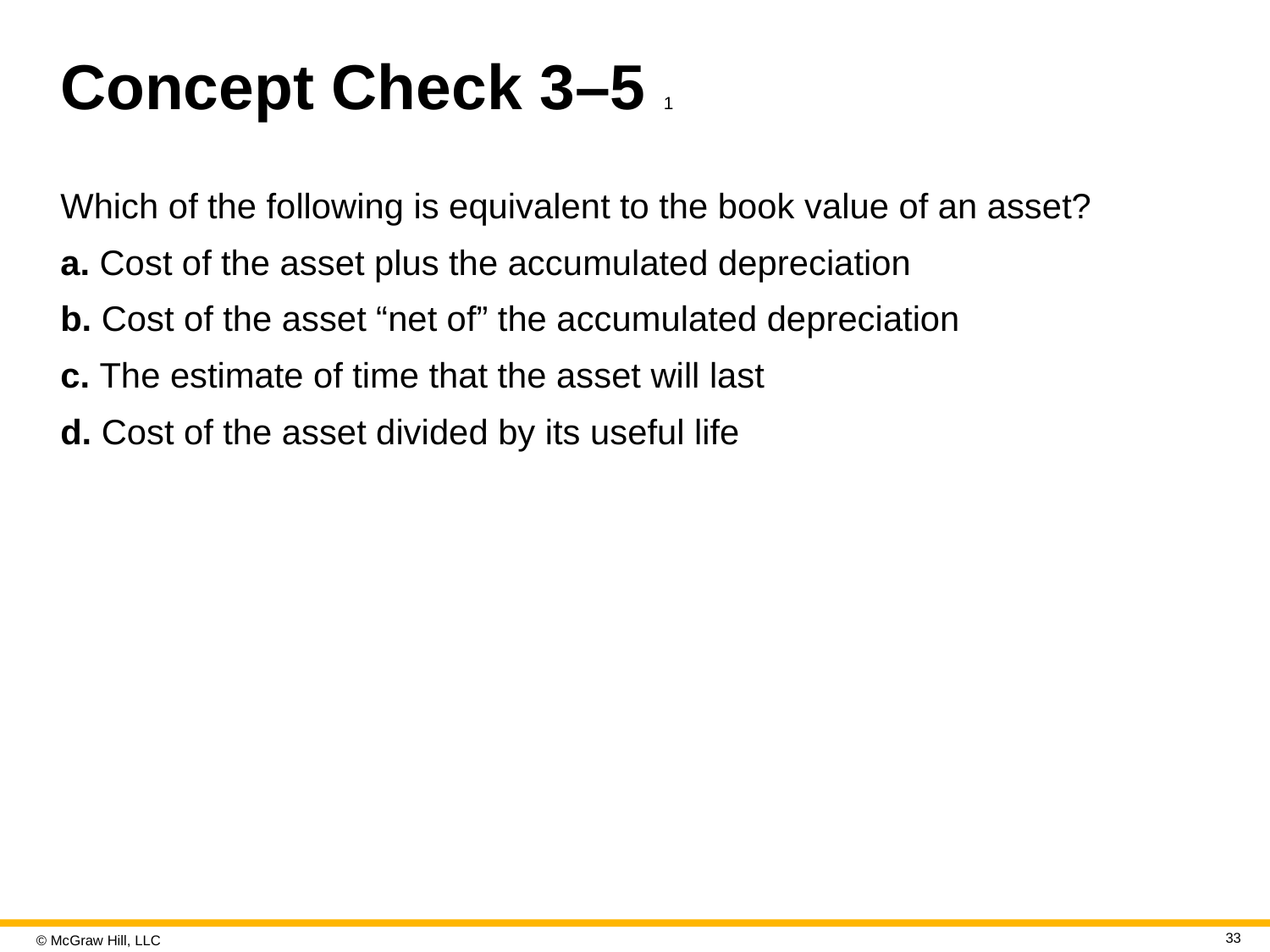

# Concept Check 3–5 1
Which of the following is equivalent to the book value of an asset?
a. Cost of the asset plus the accumulated depreciation
b. Cost of the asset “net of” the accumulated depreciation
c. The estimate of time that the asset will last
d. Cost of the asset divided by its useful life
33